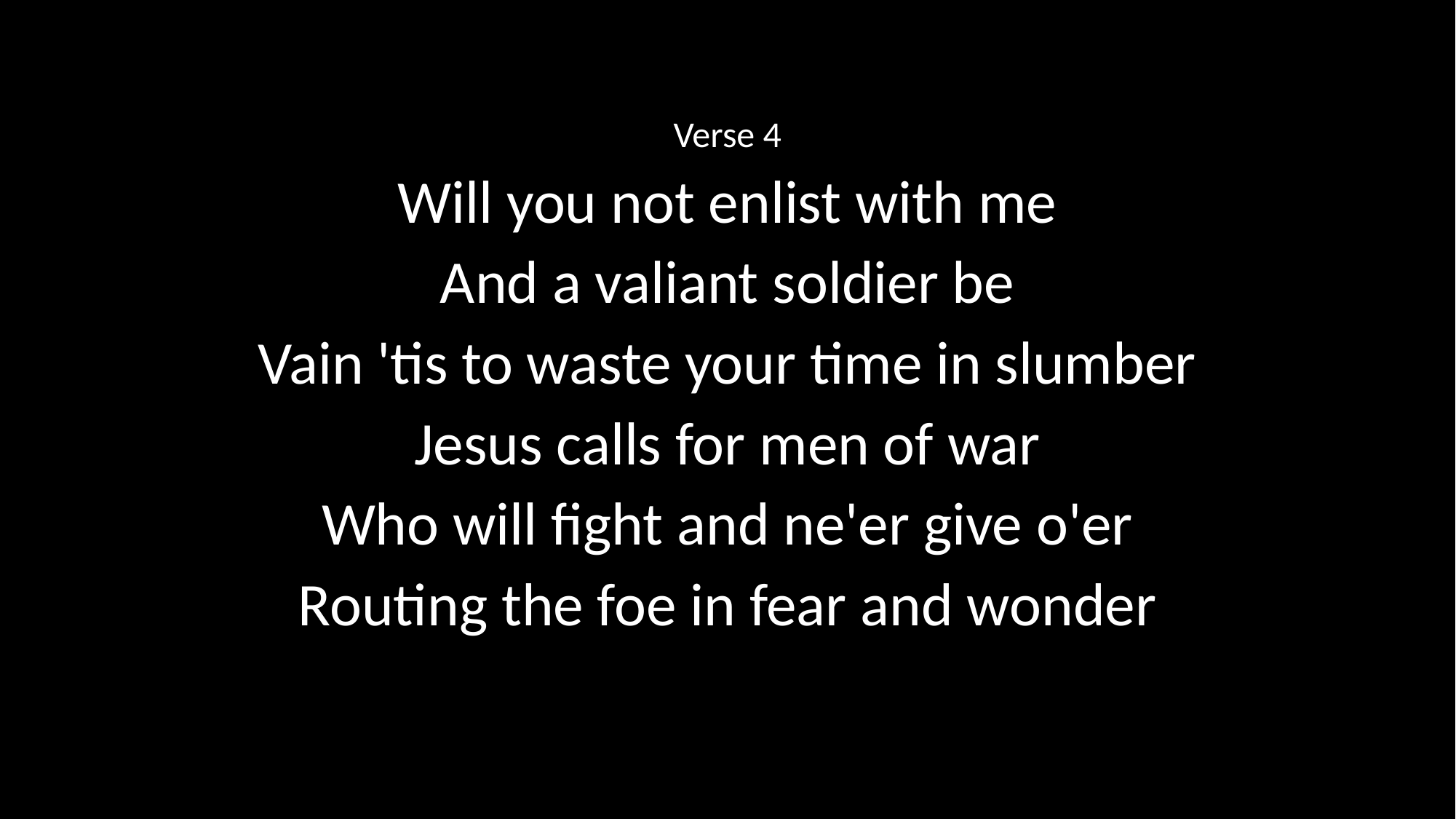

Verse 4
Will you not enlist with me
And a valiant soldier be
Vain 'tis to waste your time in slumber
Jesus calls for men of war
Who will fight and ne'er give o'er
Routing the foe in fear and wonder